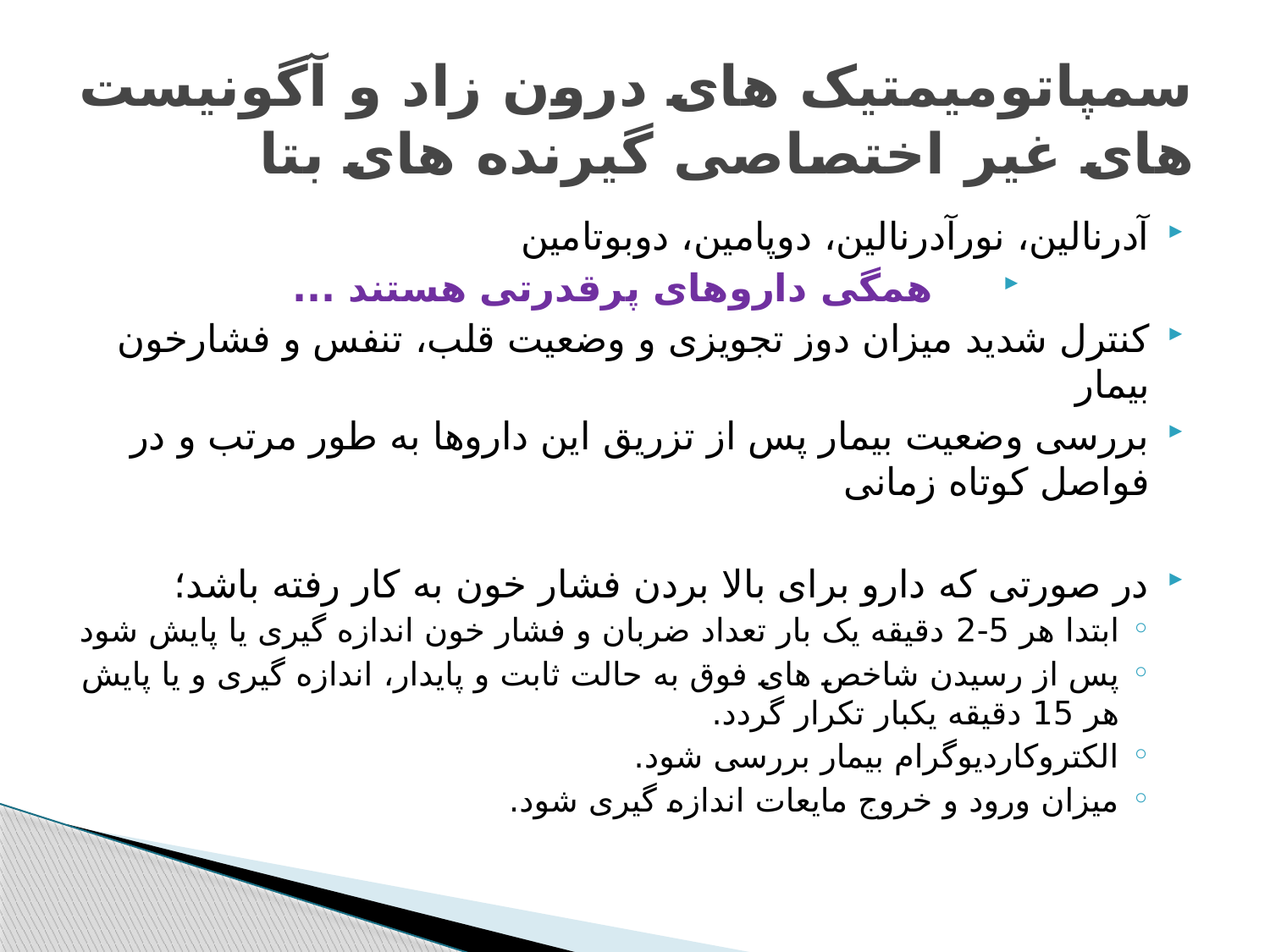

# سمپاتومیمتیک های درون زاد و آگونیست های غیر اختصاصی گیرنده های بتا
آدرنالین، نورآدرنالین، دوپامین، دوبوتامین
همگی داروهای پرقدرتی هستند ...
کنترل شدید میزان دوز تجویزی و وضعیت قلب، تنفس و فشارخون بیمار
بررسی وضعیت بیمار پس از تزریق این داروها به طور مرتب و در فواصل کوتاه زمانی

در صورتی که دارو برای بالا بردن فشار خون به کار رفته باشد؛
ابتدا هر 5-2 دقیقه یک بار تعداد ضربان و فشار خون اندازه گیری یا پایش شود
پس از رسیدن شاخص های فوق به حالت ثابت و پایدار، اندازه گیری و یا پایش هر 15 دقیقه یکبار تکرار گردد.
الکتروکاردیوگرام بیمار بررسی شود.
میزان ورود و خروج مایعات اندازه گیری شود.